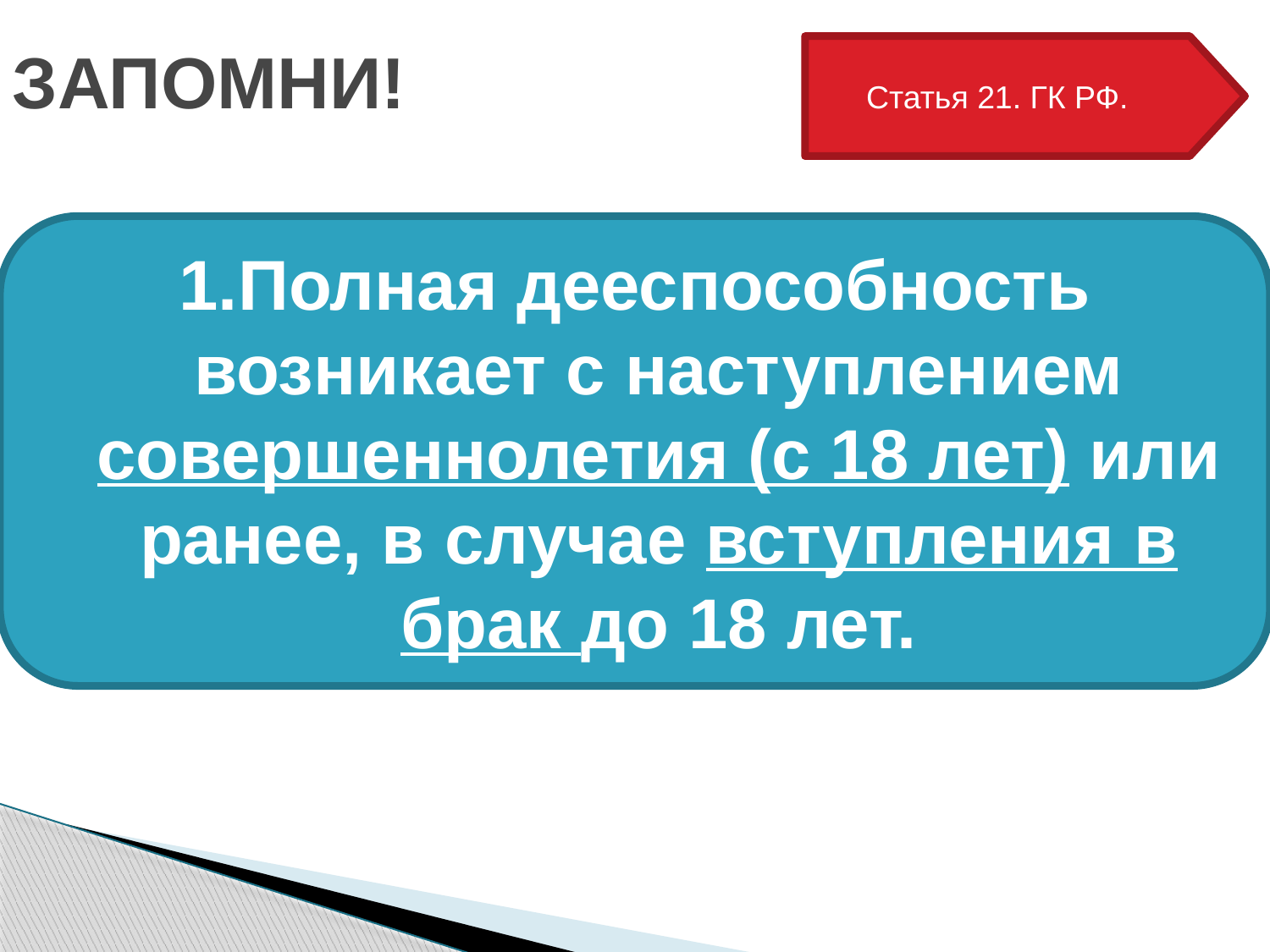

# ЗАПОМНИ!
Статья 21. ГК РФ.
Полная дееспособность возникает с наступлением совершеннолетия (с 18 лет) или ранее, в случае вступления в брак до 18 лет.